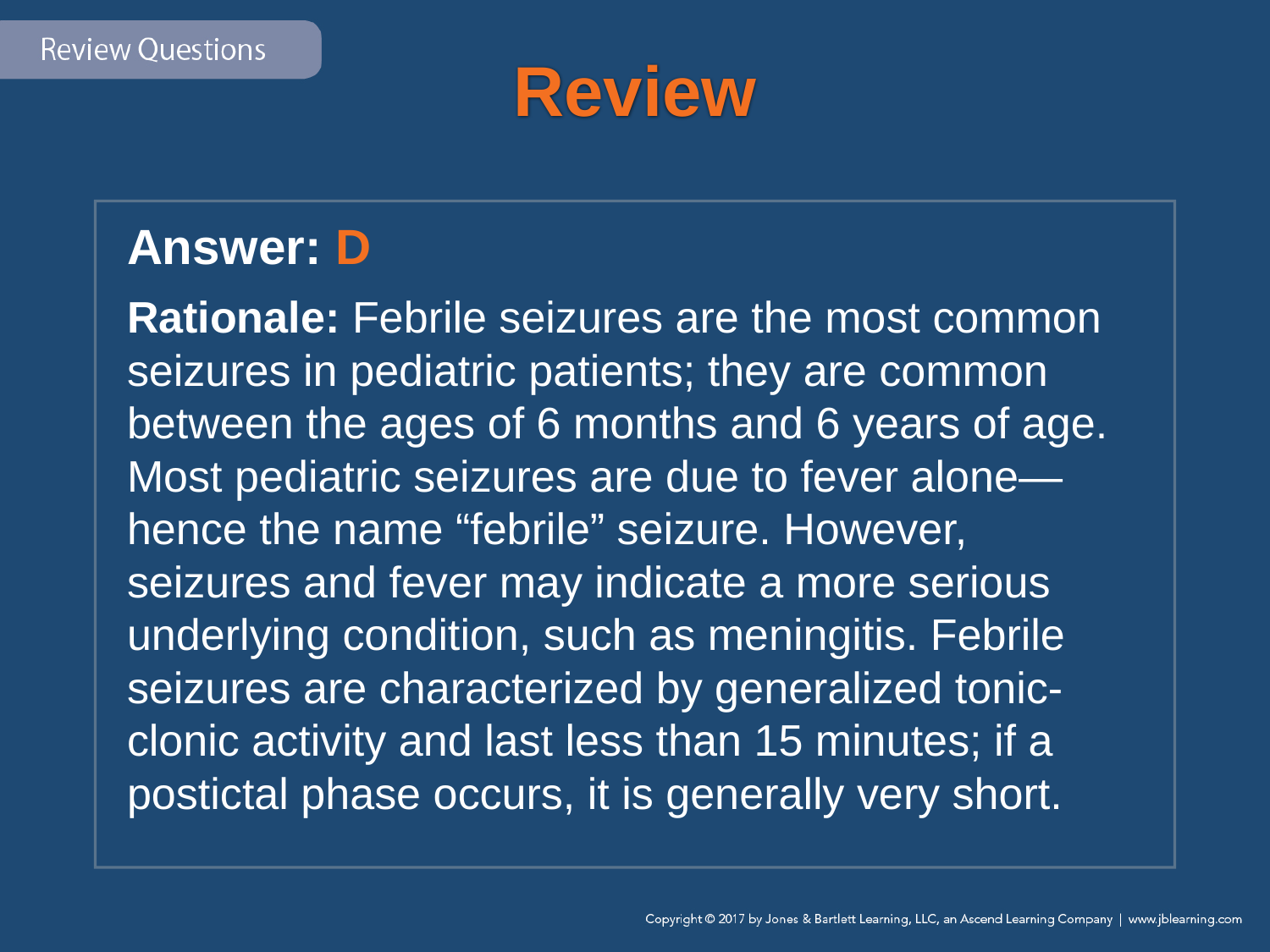

# Review
Answer: D
Rationale: Febrile seizures are the most common seizures in pediatric patients; they are common between the ages of 6 months and 6 years of age. Most pediatric seizures are due to fever alone—hence the name “febrile” seizure. However, seizures and fever may indicate a more serious underlying condition, such as meningitis. Febrile seizures are characterized by generalized tonic-clonic activity and last less than 15 minutes; if a postictal phase occurs, it is generally very short.